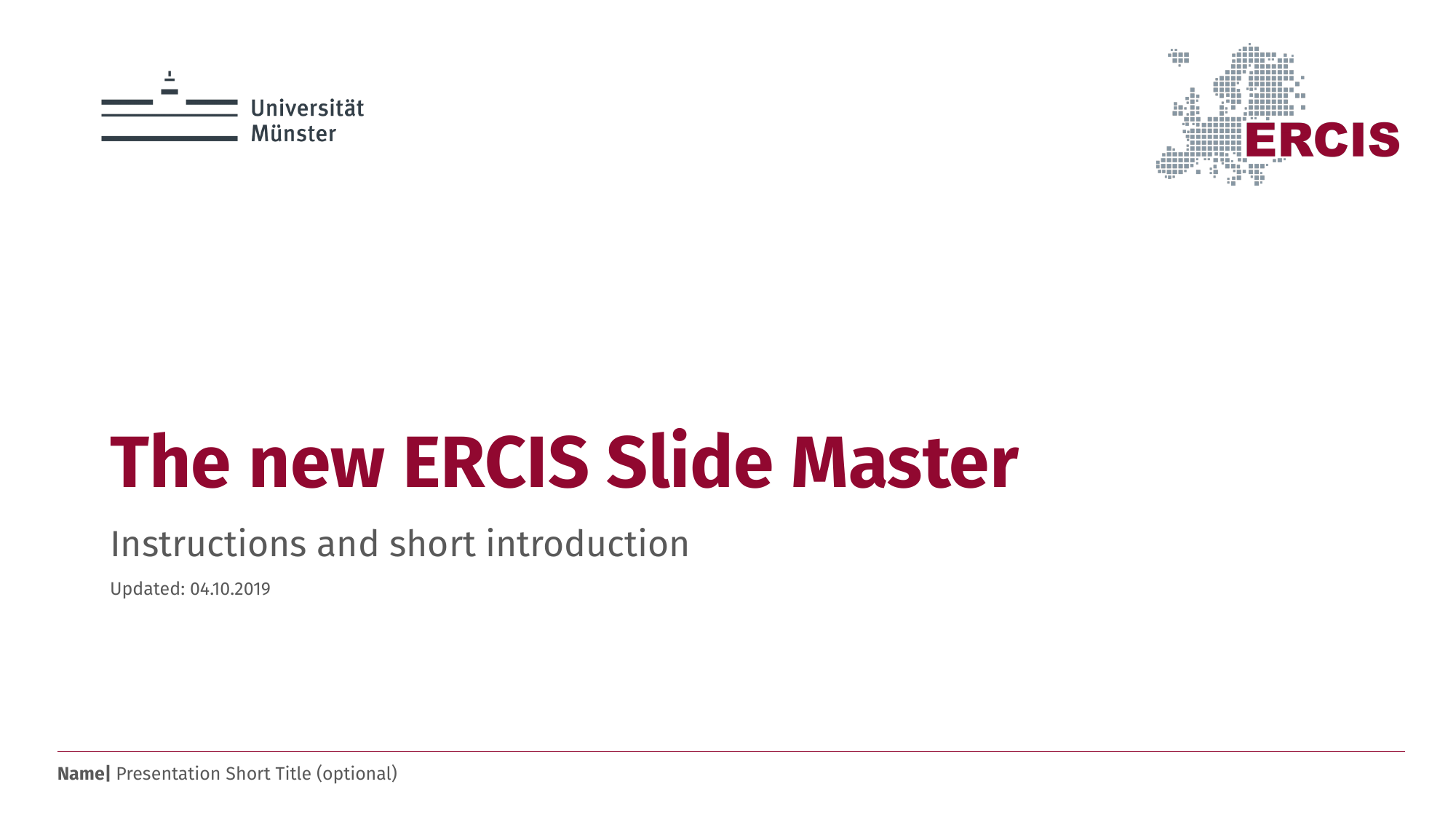

# The new ERCIS Slide Master
Instructions and short introduction
Updated: 04.10.2019